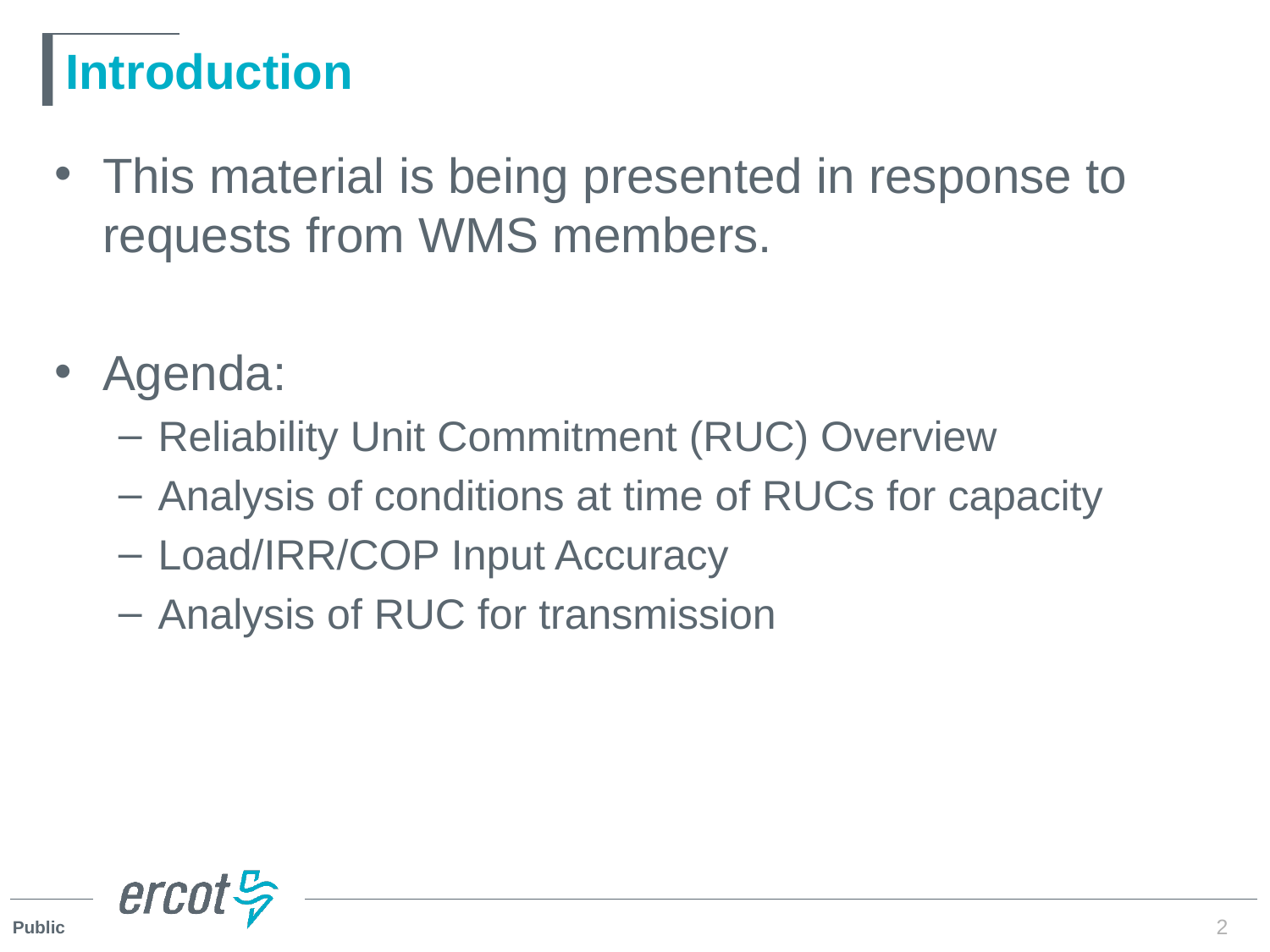

# Introduction
This material is being presented in response to requests from WMS members.

Agenda:
Reliability Unit Commitment (RUC) Overview
Analysis of conditions at time of RUCs for capacity
Load/IRR/COP Input Accuracy
Analysis of RUC for transmission
2